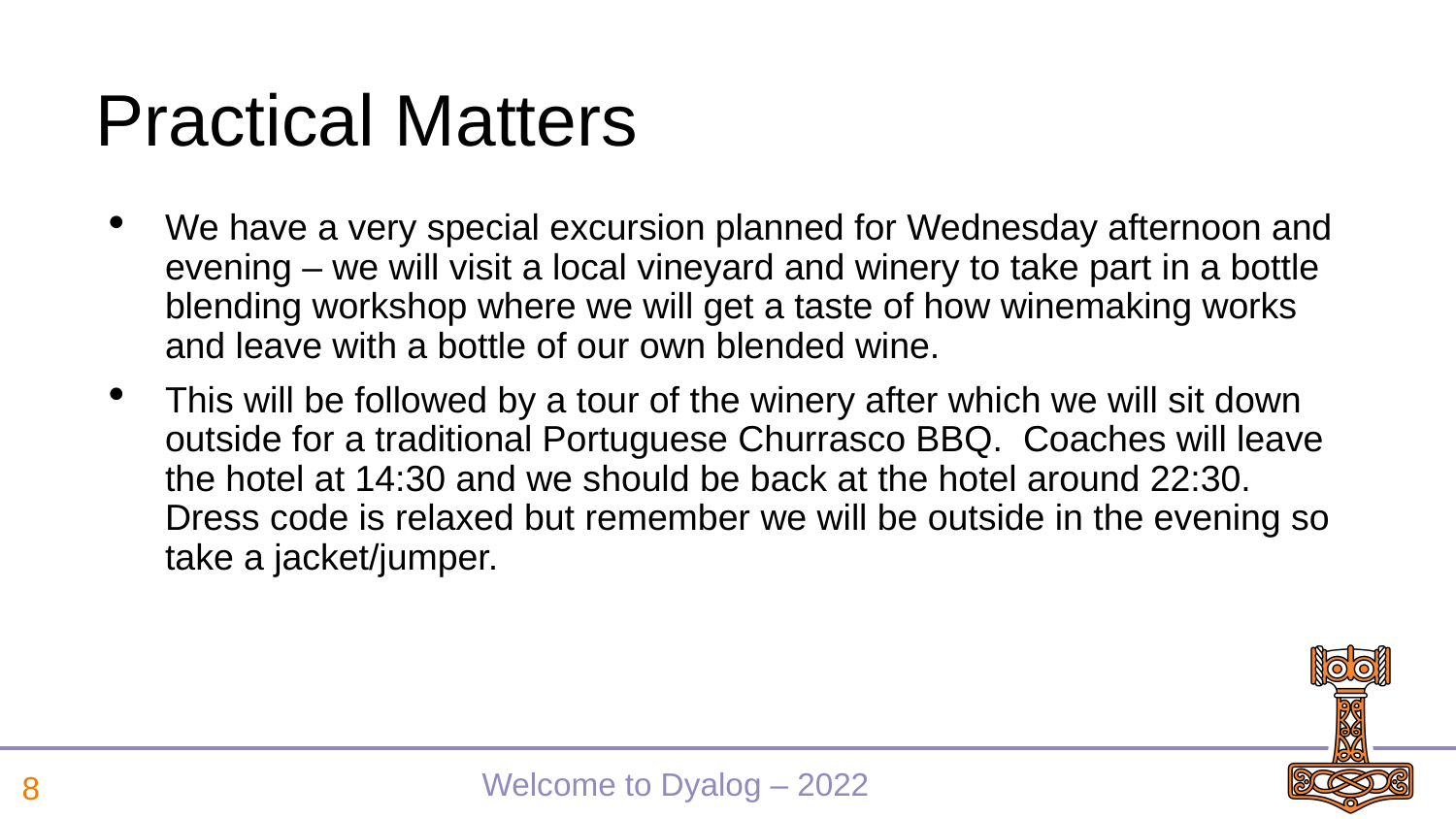

# Practical Matters
We have a very special excursion planned for Wednesday afternoon and evening – we will visit a local vineyard and winery to take part in a bottle blending workshop where we will get a taste of how winemaking works and leave with a bottle of our own blended wine.
This will be followed by a tour of the winery after which we will sit down outside for a traditional Portuguese Churrasco BBQ.  Coaches will leave the hotel at 14:30 and we should be back at the hotel around 22:30.  Dress code is relaxed but remember we will be outside in the evening so take a jacket/jumper.